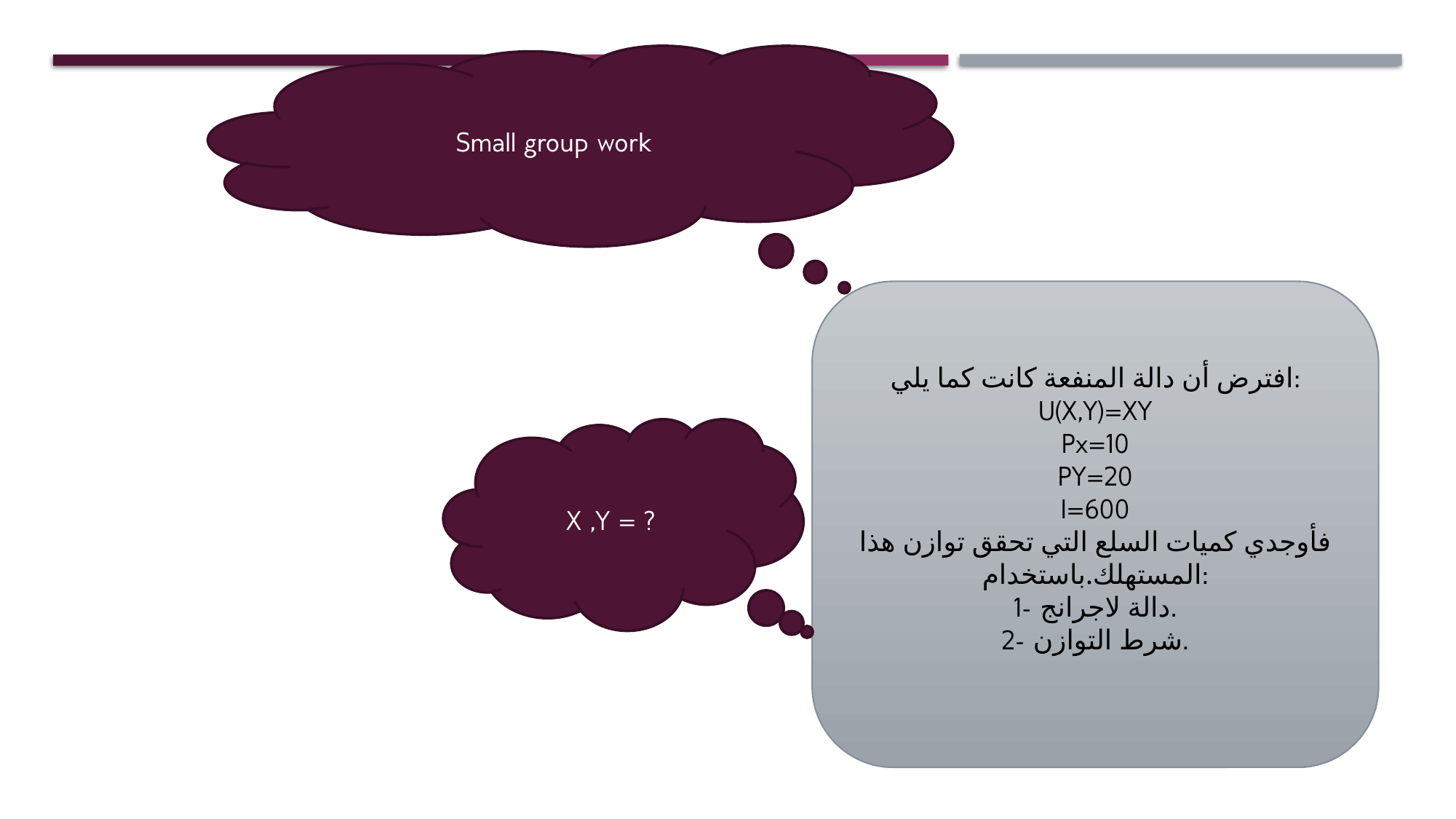

Small group work
افترض أن دالة المنفعة كانت كما يلي:
U(X,Y)=XY
Px=10
PY=20
I=600
فأوجدي كميات السلع التي تحقق توازن هذا المستهلك.باستخدام:
1- دالة لاجرانج.
2- شرط التوازن.

X ,Y = ?